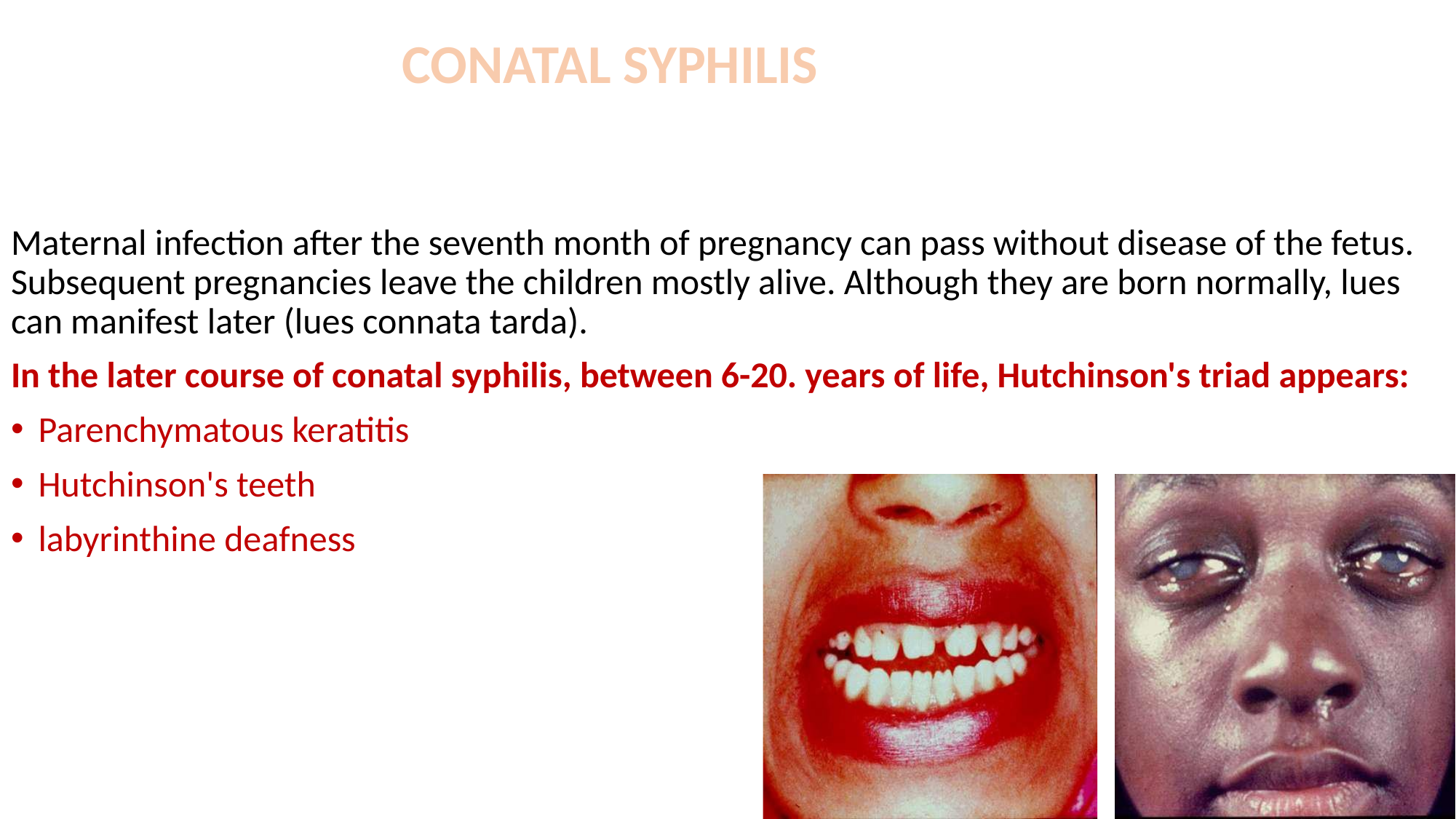

CONATAL SYPHILIS
Maternal infection after the seventh month of pregnancy can pass without disease of the fetus. Subsequent pregnancies leave the children mostly alive. Although they are born normally, lues can manifest later (lues connata tarda).
In the later course of conatal syphilis, between 6-20. years of life, Hutchinson's triad appears:
Parenchymatous keratitis
Hutchinson's teeth
labyrinthine deafness